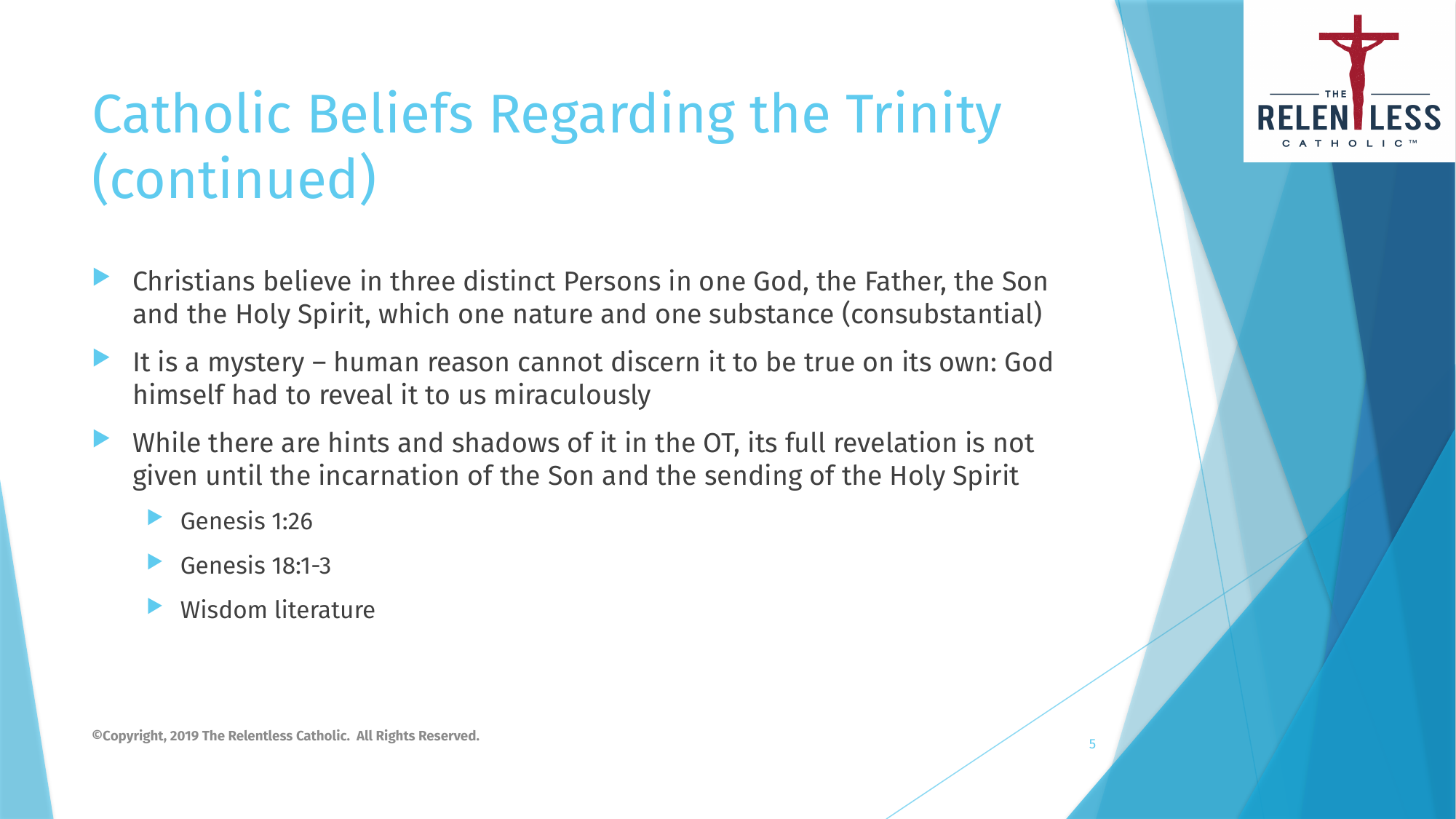

# Catholic Beliefs Regarding the Trinity (continued)
Christians believe in three distinct Persons in one God, the Father, the Son and the Holy Spirit, which one nature and one substance (consubstantial)
It is a mystery – human reason cannot discern it to be true on its own: God himself had to reveal it to us miraculously
While there are hints and shadows of it in the OT, its full revelation is not given until the incarnation of the Son and the sending of the Holy Spirit
Genesis 1:26
Genesis 18:1-3
Wisdom literature

©Copyright, 2019 The Relentless Catholic.  All Rights Reserved.

5